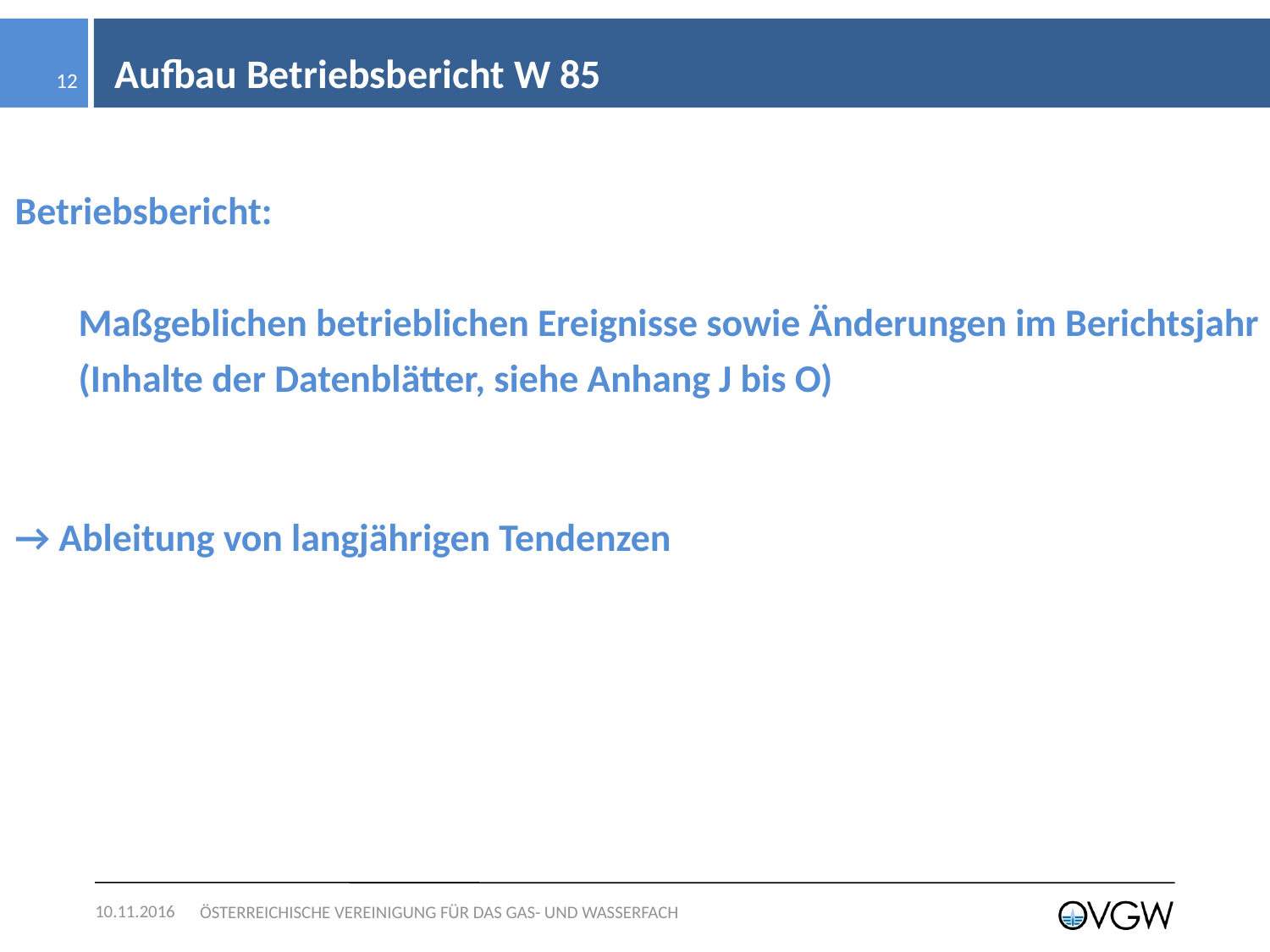

# Aufbau Betriebsbericht W 85
12
Betriebsbericht:

	Maßgeblichen betrieblichen Ereignisse sowie Änderungen im Berichtsjahr
	(Inhalte der Datenblätter, siehe Anhang J bis O)

→ Ableitung von langjährigen Tendenzen

10.11.2016
ÖSTERREICHISCHE VEREINIGUNG FÜR DAS GAS- UND WASSERFACH